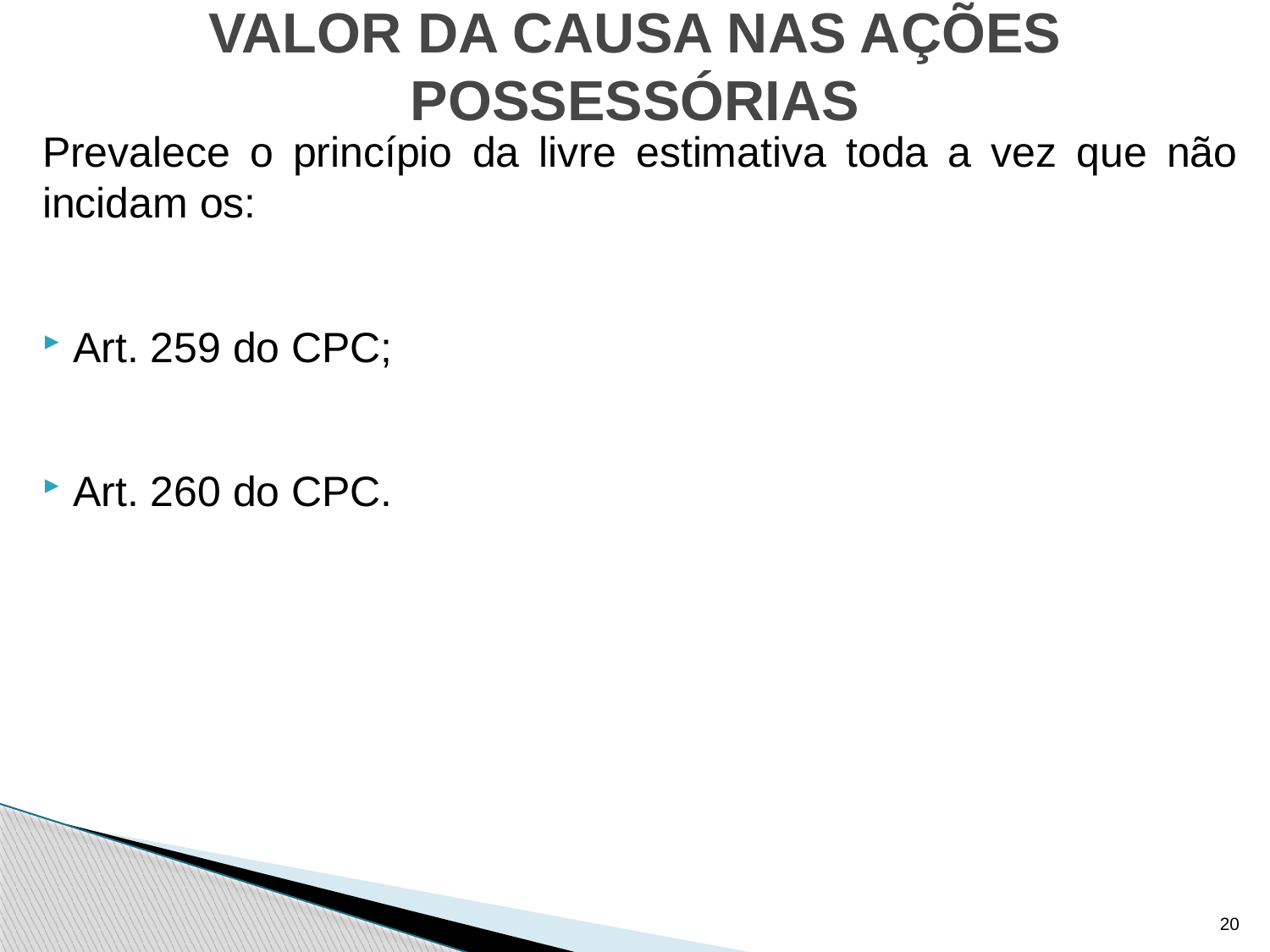

# VALOR DA CAUSA NAS AÇÕES POSSESSÓRIAS
Prevalece o princípio da livre estimativa toda a vez que não incidam os:

 Art. 259 do CPC;

 Art. 260 do CPC.

20